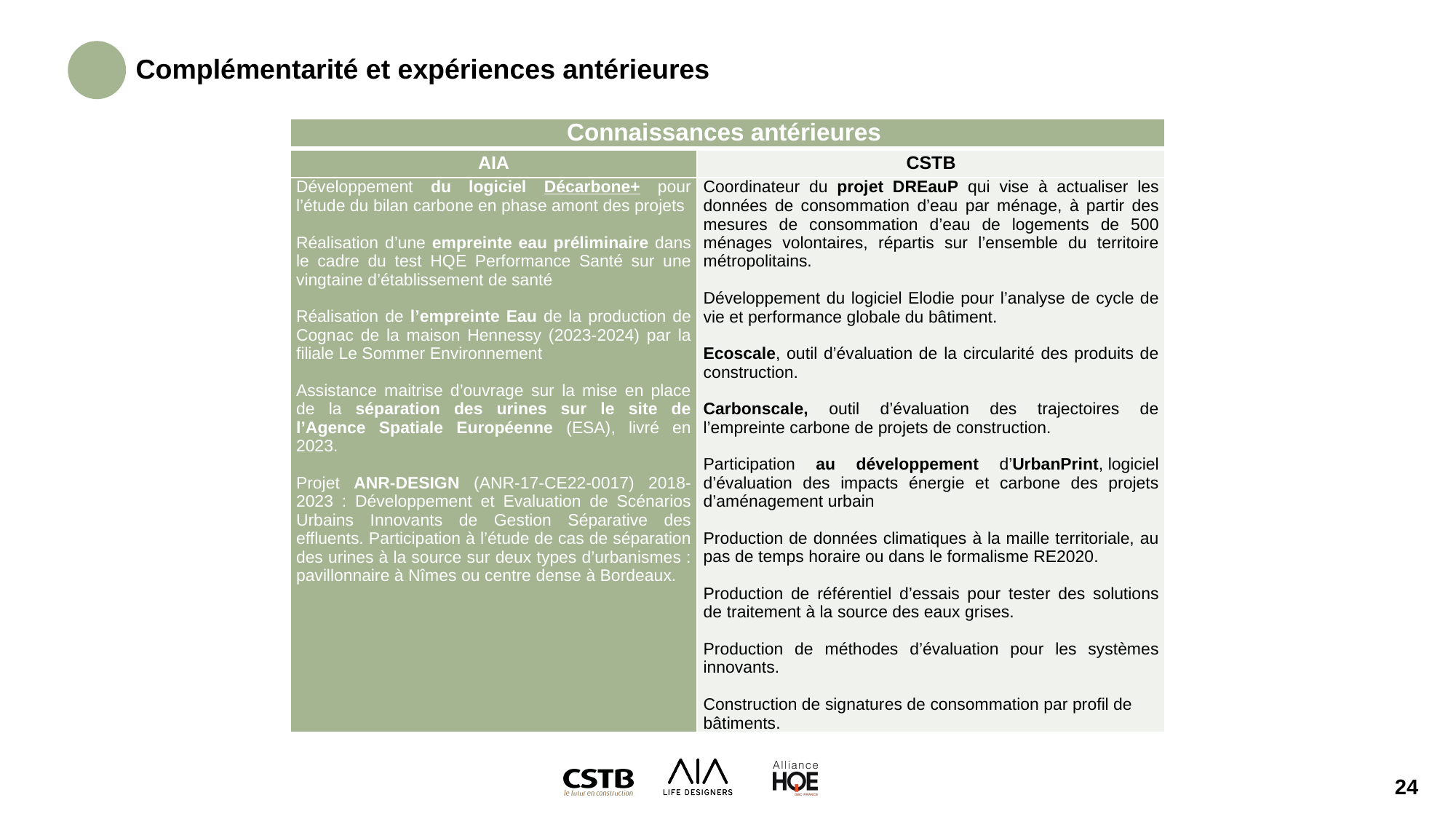

# Complémentarité et expériences antérieures
| Connaissances antérieures |  |
| --- | --- |
| AIA | CSTB |
| Développement du logiciel Décarbone+ pour l’étude du bilan carbone en phase amont des projets Réalisation d’une empreinte eau préliminaire dans le cadre du test HQE Performance Santé sur une vingtaine d’établissement de santé Réalisation de l’empreinte Eau de la production de Cognac de la maison Hennessy (2023-2024) par la filiale Le Sommer Environnement Assistance maitrise d’ouvrage sur la mise en place de la séparation des urines sur le site de l’Agence Spatiale Européenne (ESA), livré en 2023. Projet ANR-DESIGN (ANR-17-CE22-0017) 2018-2023 : Développement et Evaluation de Scénarios Urbains Innovants de Gestion Séparative des effluents. Participation à l’étude de cas de séparation des urines à la source sur deux types d’urbanismes : pavillonnaire à Nîmes ou centre dense à Bordeaux. | Coordinateur du projet DREauP qui vise à actualiser les données de consommation d’eau par ménage, à partir des mesures de consommation d’eau de logements de 500 ménages volontaires, répartis sur l’ensemble du territoire métropolitains. Développement du logiciel Elodie pour l’analyse de cycle de vie et performance globale du bâtiment. Ecoscale, outil d’évaluation de la circularité des produits de construction. Carbonscale, outil d’évaluation des trajectoires de l’empreinte carbone de projets de construction. Participation au développement d’UrbanPrint, logiciel d’évaluation des impacts énergie et carbone des projets d’aménagement urbain Production de données climatiques à la maille territoriale, au pas de temps horaire ou dans le formalisme RE2020. Production de référentiel d’essais pour tester des solutions de traitement à la source des eaux grises. Production de méthodes d’évaluation pour les systèmes innovants. Construction de signatures de consommation par profil de bâtiments. |